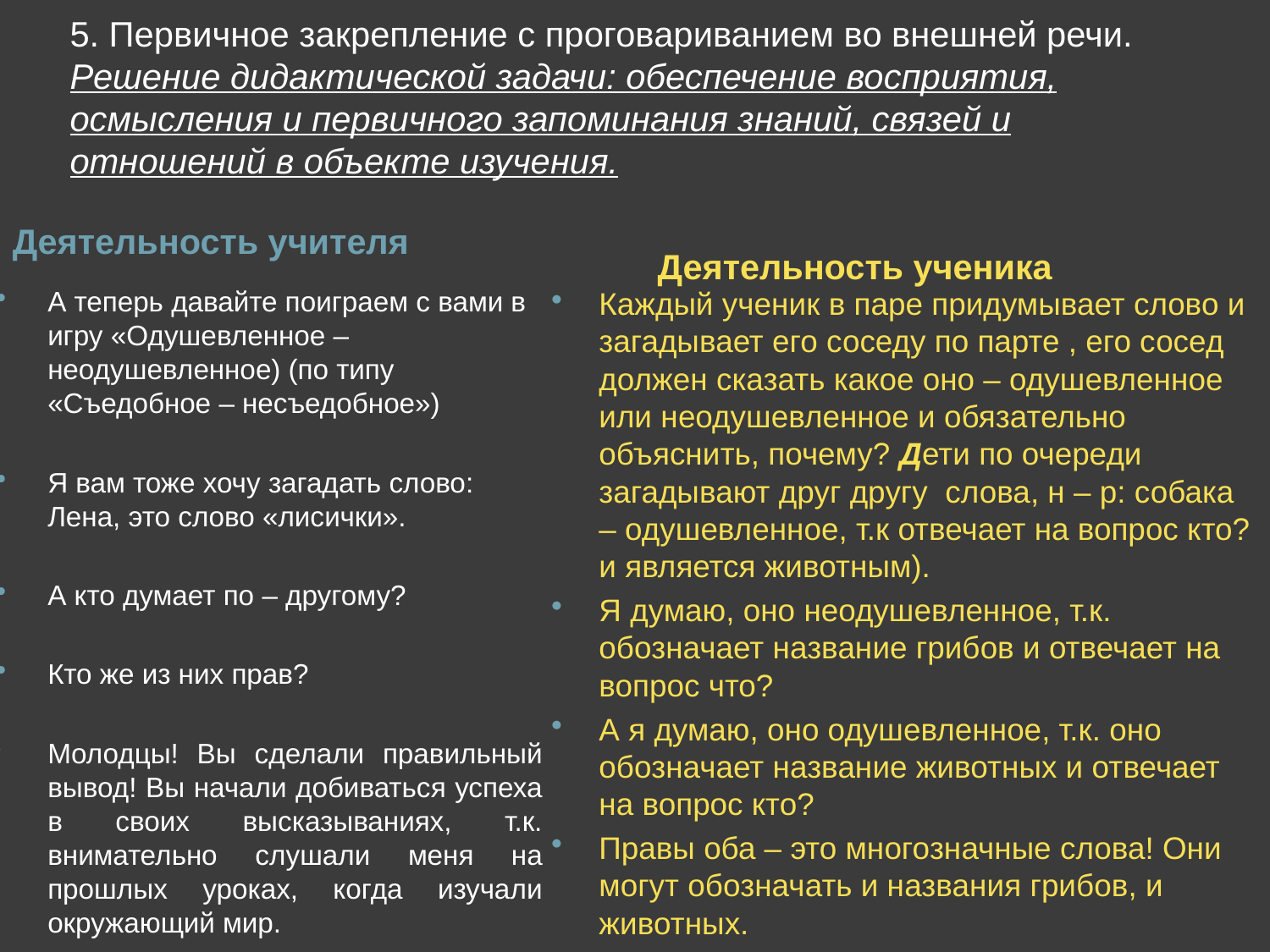

# 5. Первичное закрепление с проговариванием во внешней речи. Решение дидактической задачи: обеспечение восприятия, осмысления и первичного запоминания знаний, связей и отношений в объекте изучения.
Деятельность учителя
Деятельность ученика

А теперь давайте поиграем с вами в игру «Одушевленное – неодушевленное) (по типу «Съедобное – несъедобное»)

Я вам тоже хочу загадать слово: Лена, это слово «лисички».

А кто думает по – другому?

Кто же из них прав?

Молодцы! Вы сделали правильный вывод! Вы начали добиваться успеха в своих высказываниях, т.к. внимательно слушали меня на прошлых уроках, когда изучали окружающий мир.

Каждый ученик в паре придумывает слово и загадывает его соседу по парте , его сосед должен сказать какое оно – одушевленное или неодушевленное и обязательно объяснить, почему? Дети по очереди загадывают друг другу  слова, н – р: собака – одушевленное, т.к отвечает на вопрос кто? и является животным).
Я думаю, оно неодушевленное, т.к. обозначает название грибов и отвечает на вопрос что?
А я думаю, оно одушевленное, т.к. оно обозначает название животных и отвечает на вопрос кто?
Правы оба – это многозначные слова! Они могут обозначать и названия грибов, и животных.